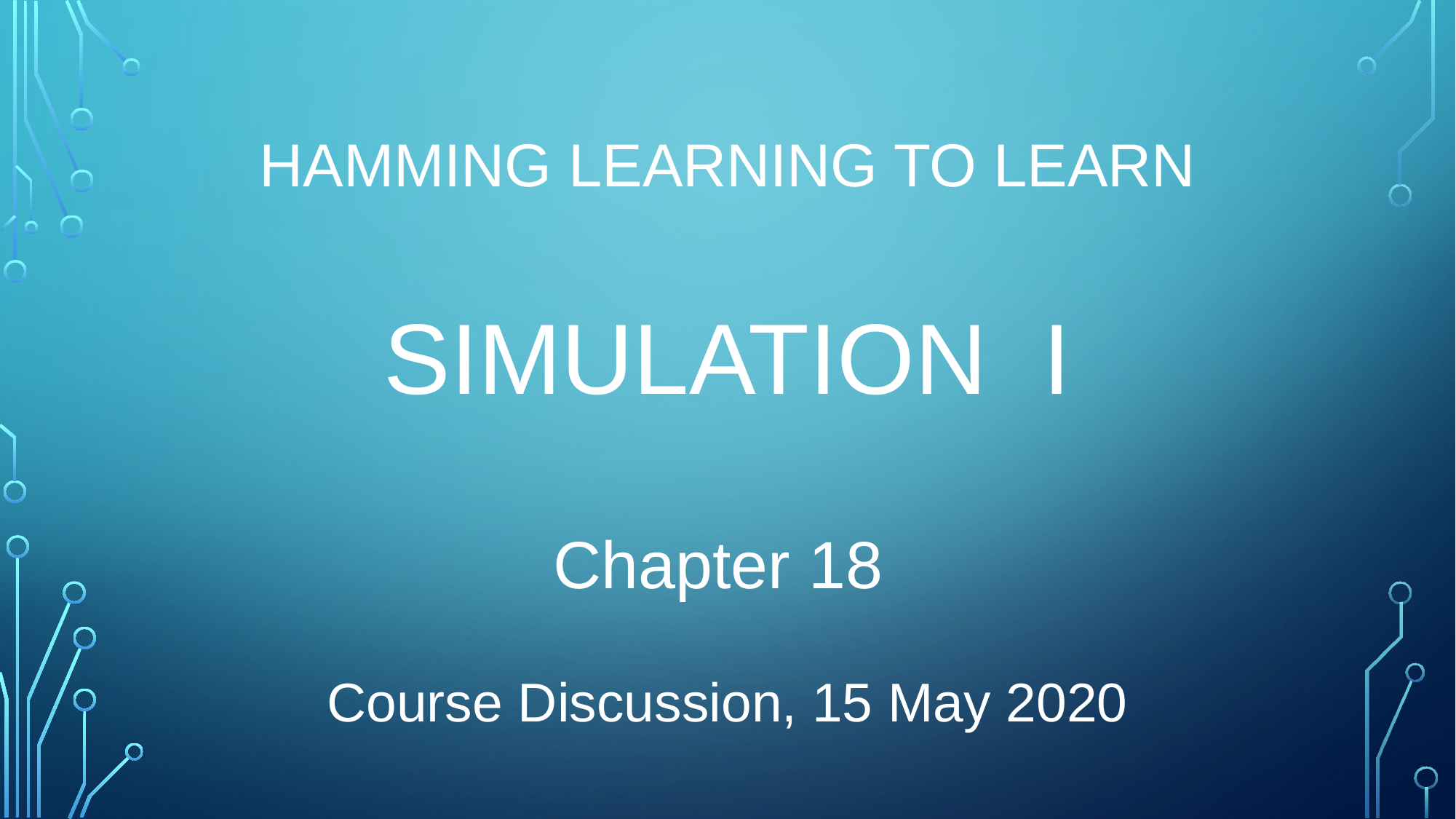

# Hamming Learning to Learn SIMULATION  I
Chapter 18

Course Discussion, 15 May 2020